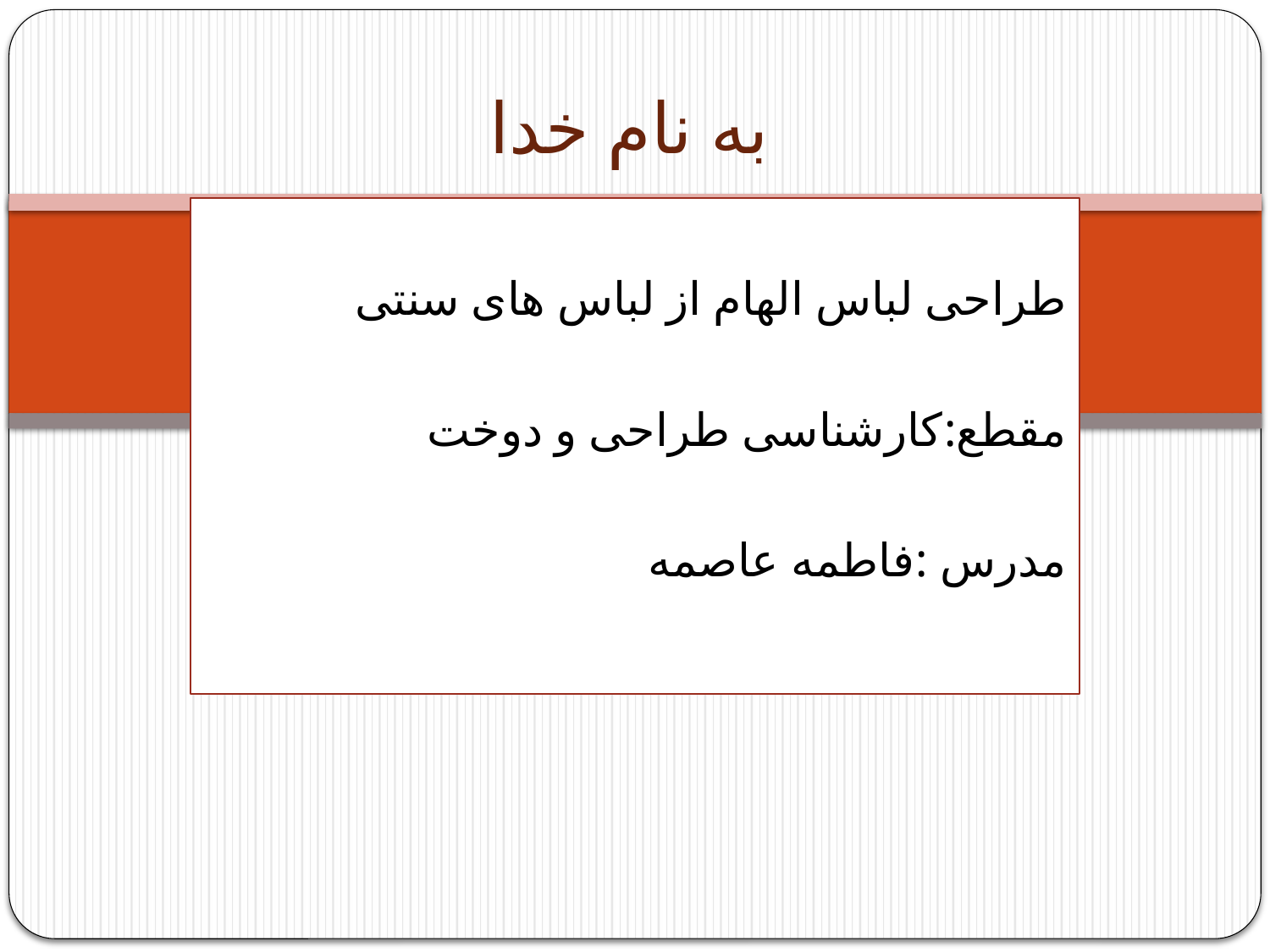

# به نام خدا

طراحی لباس الهام از لباس های سنتی

مقطع:کارشناسی طراحی و دوخت

مدرس :فاطمه عاصمه